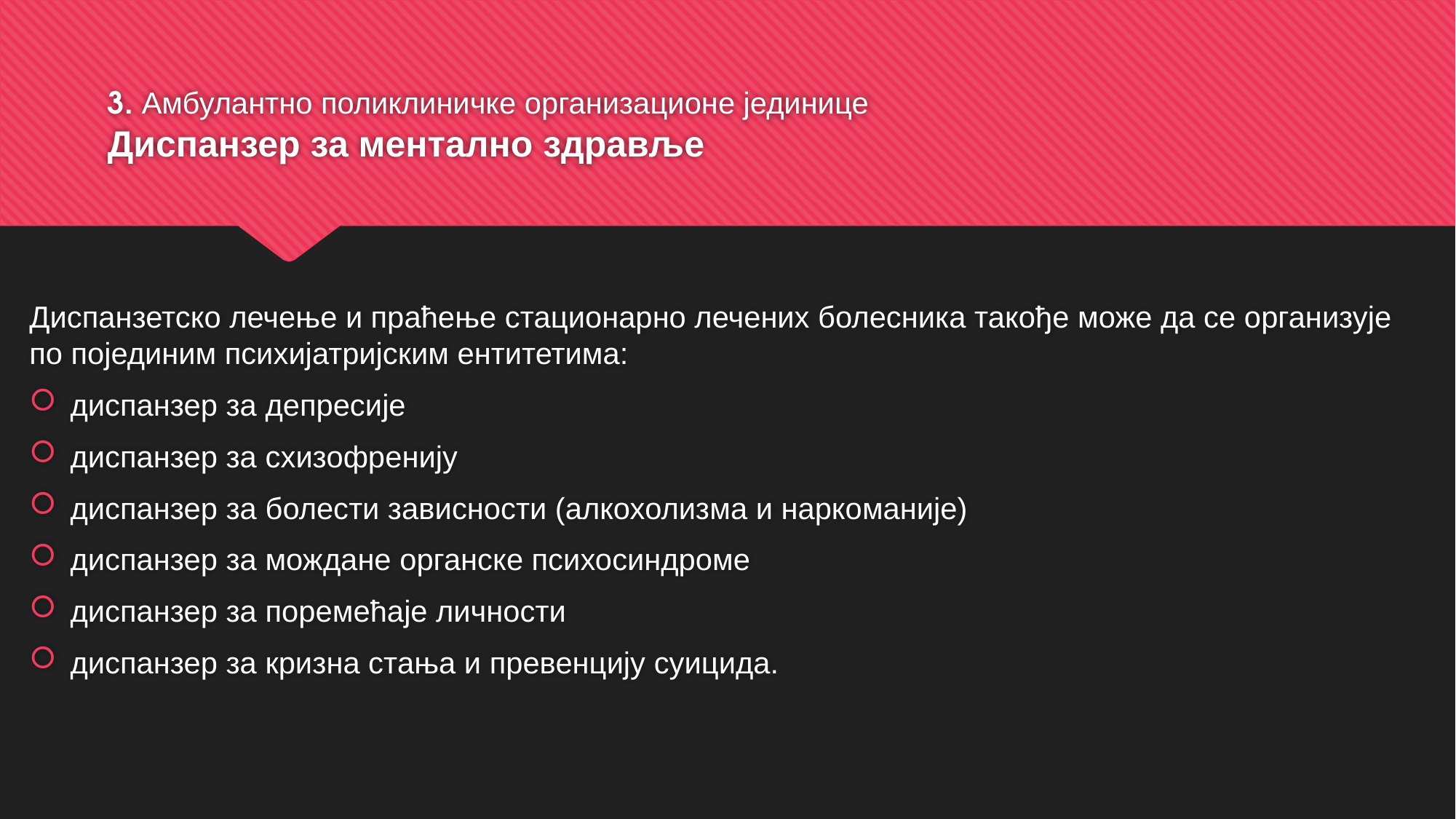

# 3. Амбулантно поликлиничке организационе јединице Диспанзер за ментално здравље
Диспанзетско лечење и праћење стационарно лечених болесника такође може да се организује по појединим психијатријским ентитетима:
диспанзер за депресије
диспанзер за схизофренију
диспанзер за болести зависности (алкохолизма и наркоманије)
диспанзер за мождане органске психосиндроме
диспанзер за поремећаје личности
диспанзер за кризна стања и превенцију суицида.